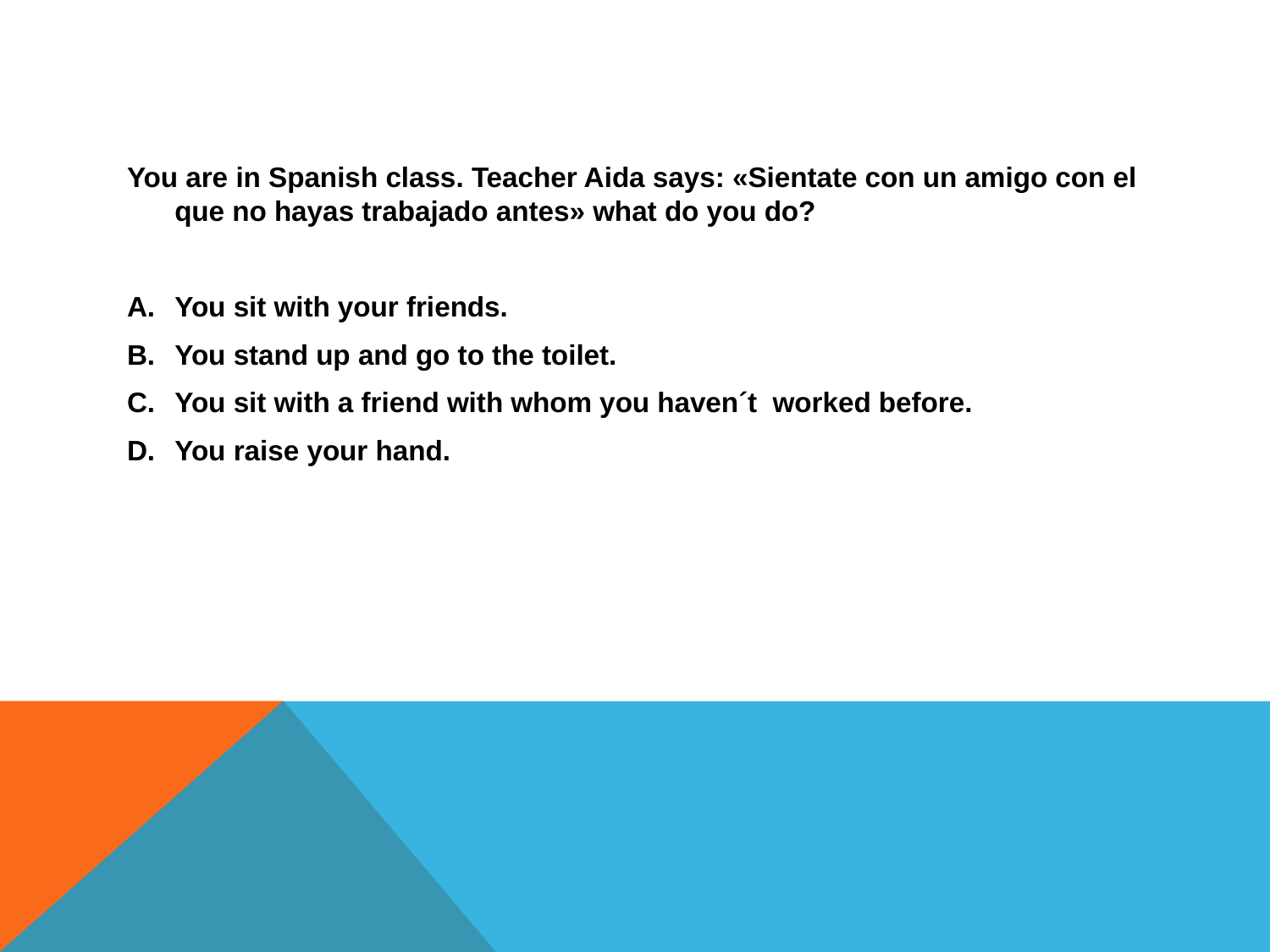

You are in Spanish class. Teacher Aida says: «Sientate con un amigo con el que no hayas trabajado antes» what do you do?

You sit with your friends.
You stand up and go to the toilet.
You sit with a friend with whom you haven´t  worked before.
You raise your hand.